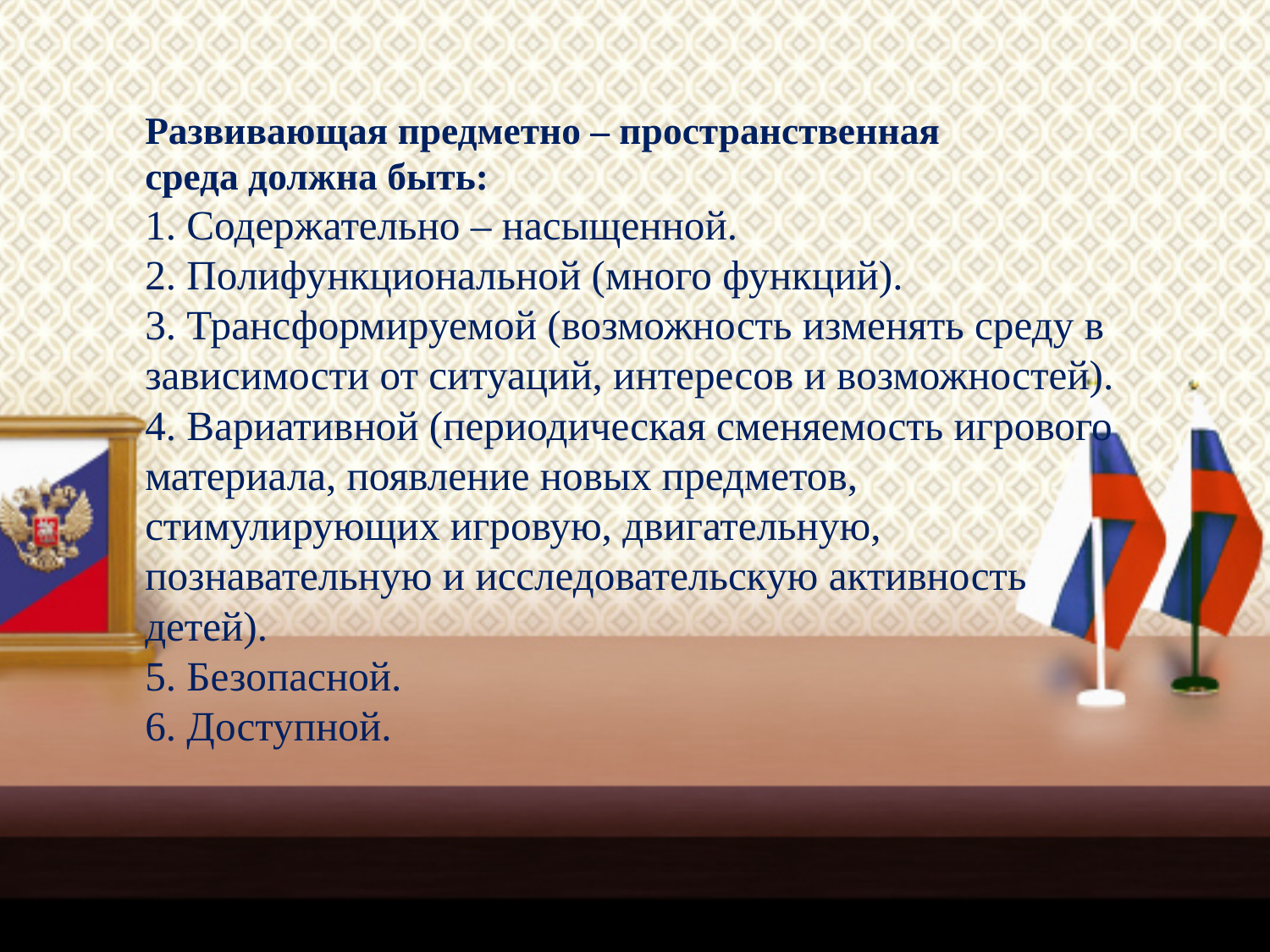

# Развивающая предметно – пространственная                среда должна быть: 1. Содержательно – насыщенной. 2. Полифункциональной (много функций). 3. Трансформируемой (возможность изменять среду в зависимости от ситуаций, интересов и возможностей). 4. Вариативной (периодическая сменяемость игрового материала, появление новых предметов, стимулирующих игровую, двигательную, познавательную и исследовательскую активность детей). 5. Безопасной. 6. Доступной.